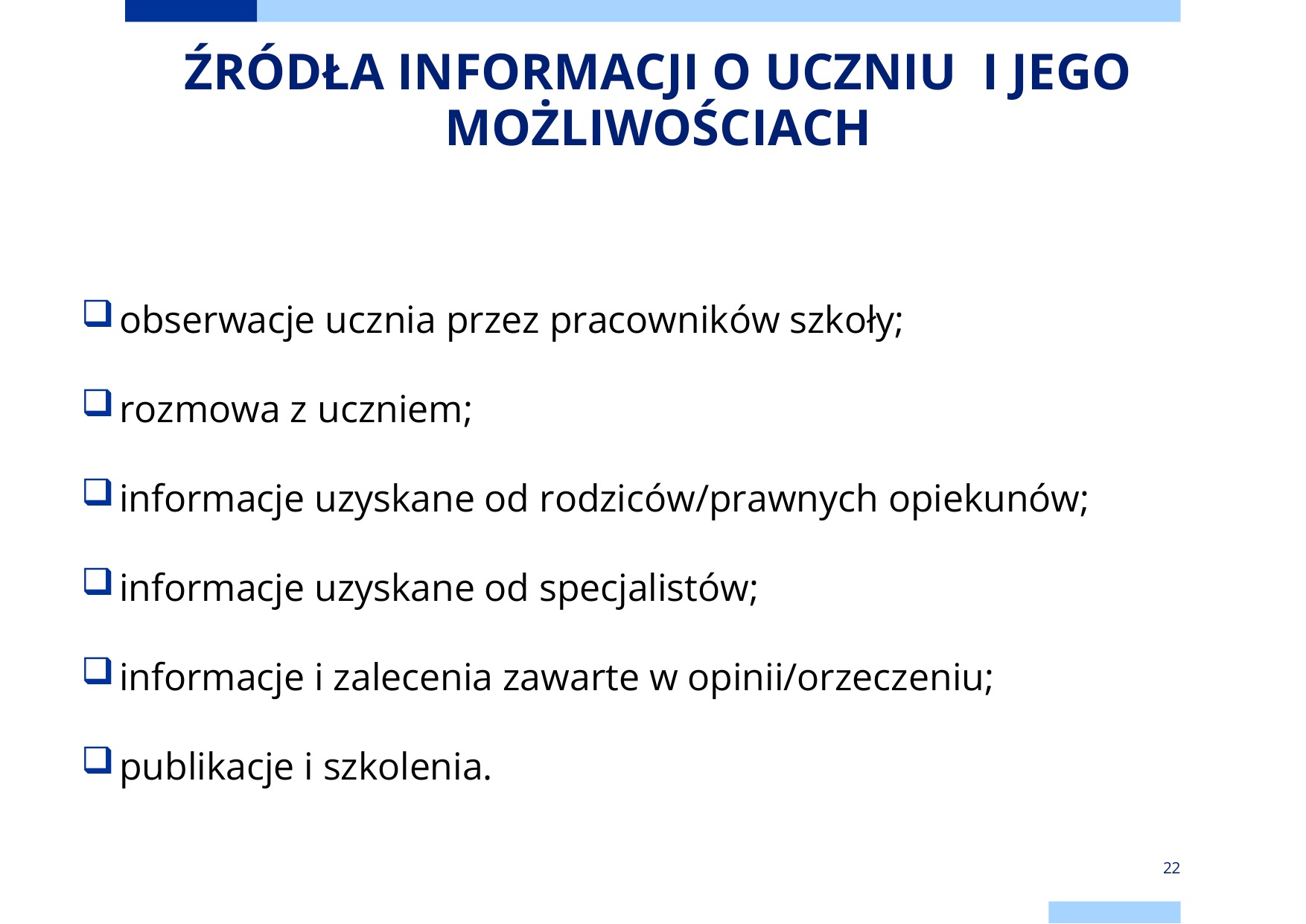

# ŹRÓDŁA INFORMACJI O UCZNIU  I JEGO MOŻLIWOŚCIACH

obserwacje ucznia przez pracowników szkoły;
rozmowa z uczniem;
informacje uzyskane od rodziców/prawnych opiekunów;
informacje uzyskane od specjalistów;
informacje i zalecenia zawarte w opinii/orzeczeniu;
publikacje i szkolenia.

22